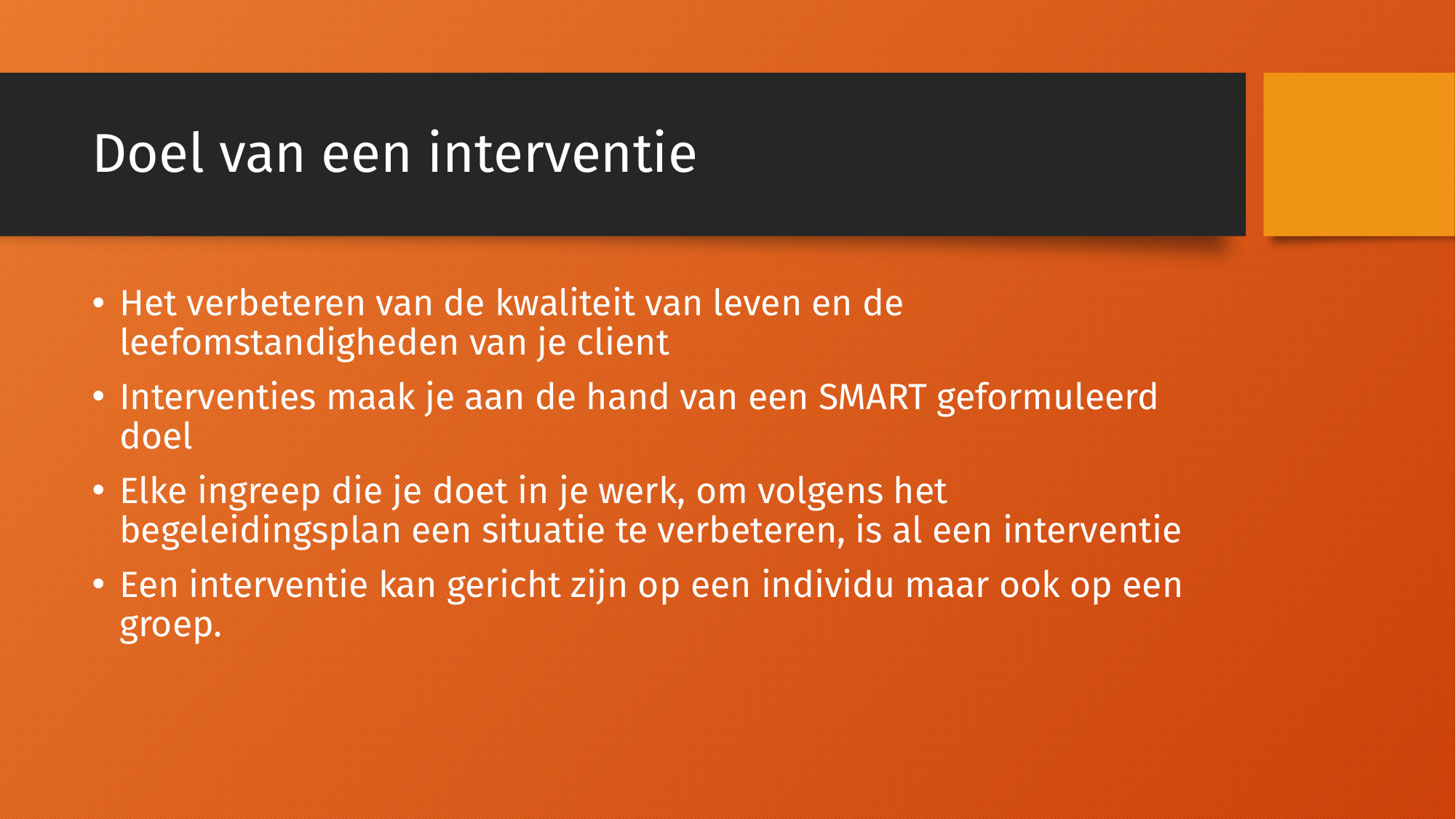

# Doel van een interventie
Het verbeteren van de kwaliteit van leven en de leefomstandigheden van je client
Interventies maak je aan de hand van een SMART geformuleerd doel
Elke ingreep die je doet in je werk, om volgens het begeleidingsplan een situatie te verbeteren, is al een interventie
Een interventie kan gericht zijn op een individu maar ook op een groep.